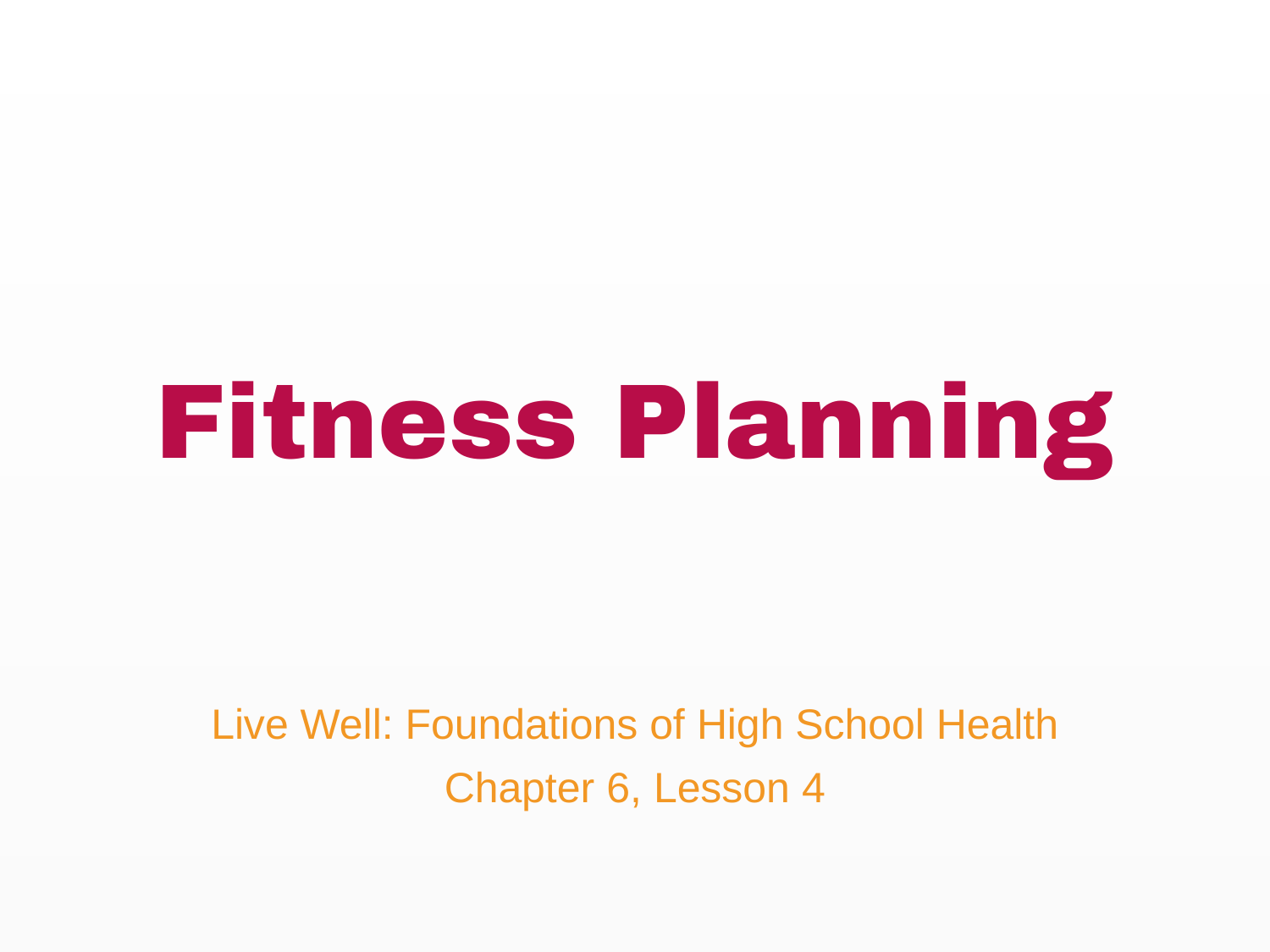

# Fitness Planning
Live Well: Foundations of High School Health
Chapter 6, Lesson 4